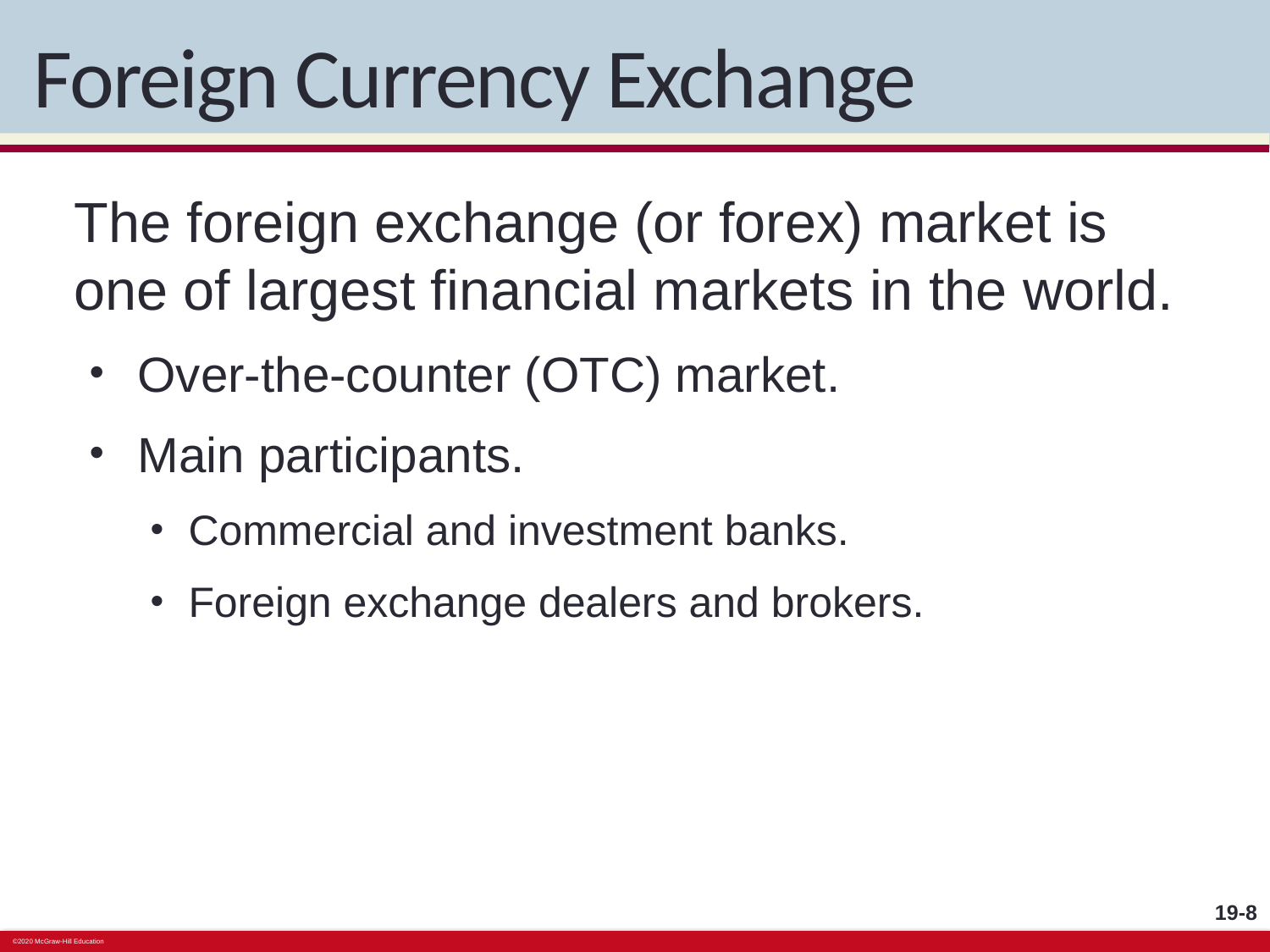

# Foreign Currency Exchange
The foreign exchange (or forex) market is one of largest financial markets in the world.
Over-the-counter (OTC) market.
Main participants.
Commercial and investment banks.
Foreign exchange dealers and brokers.